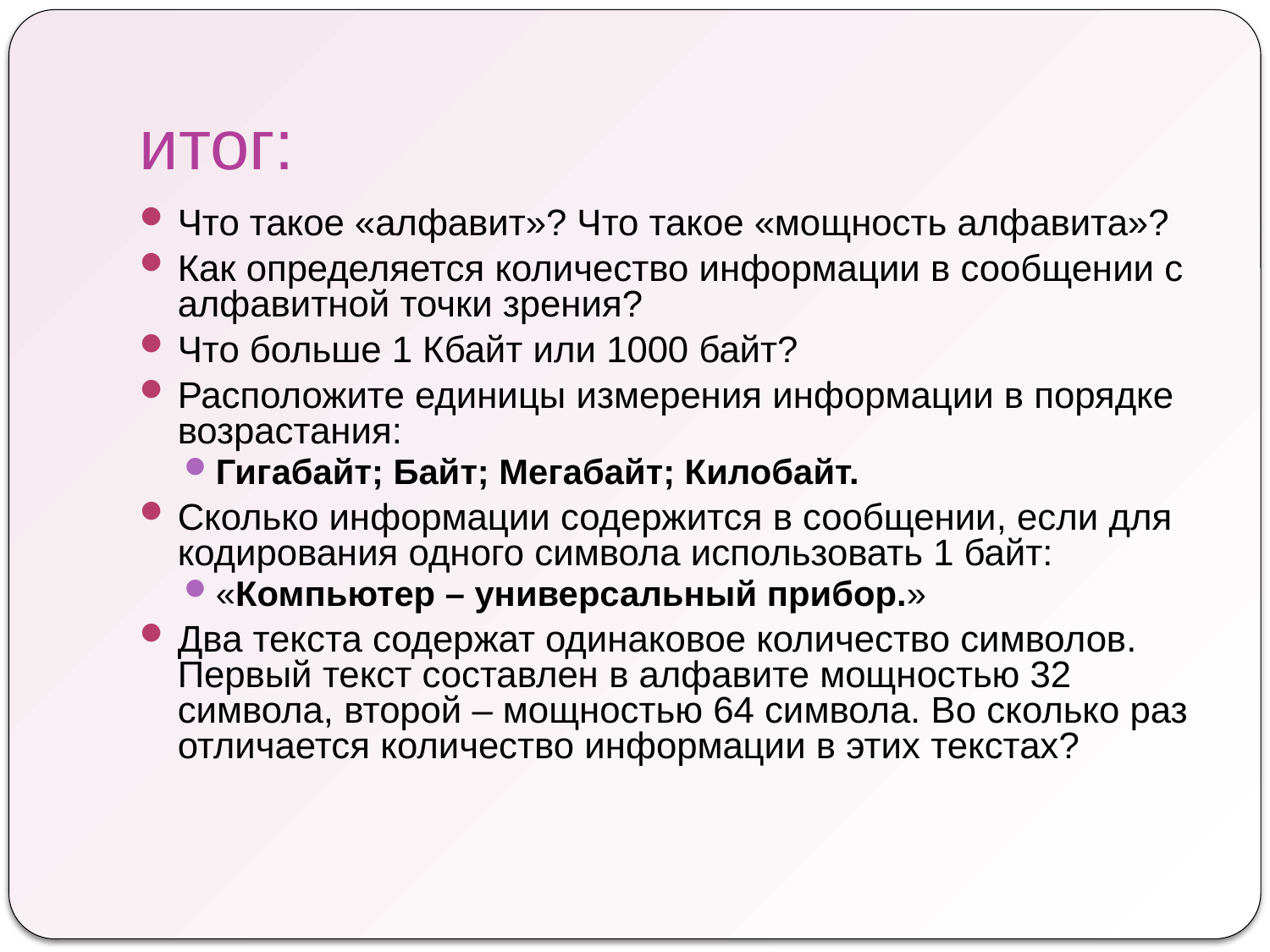

# итог:
Что такое «алфавит»? Что такое «мощность алфавита»?
Как определяется количество информации в сообщении с алфавитной точки зрения?
Что больше 1 Кбайт или 1000 байт?
Расположите единицы измерения информации в порядке возрастания:
Гигабайт; Байт; Мегабайт; Килобайт.
Сколько информации содержится в сообщении, если для кодирования одного символа использовать 1 байт:
«Компьютер – универсальный прибор.»
Два текста содержат одинаковое количество символов. Первый текст составлен в алфавите мощностью 32 символа, второй – мощностью 64 символа. Во сколько раз отличается количество информации в этих текстах?